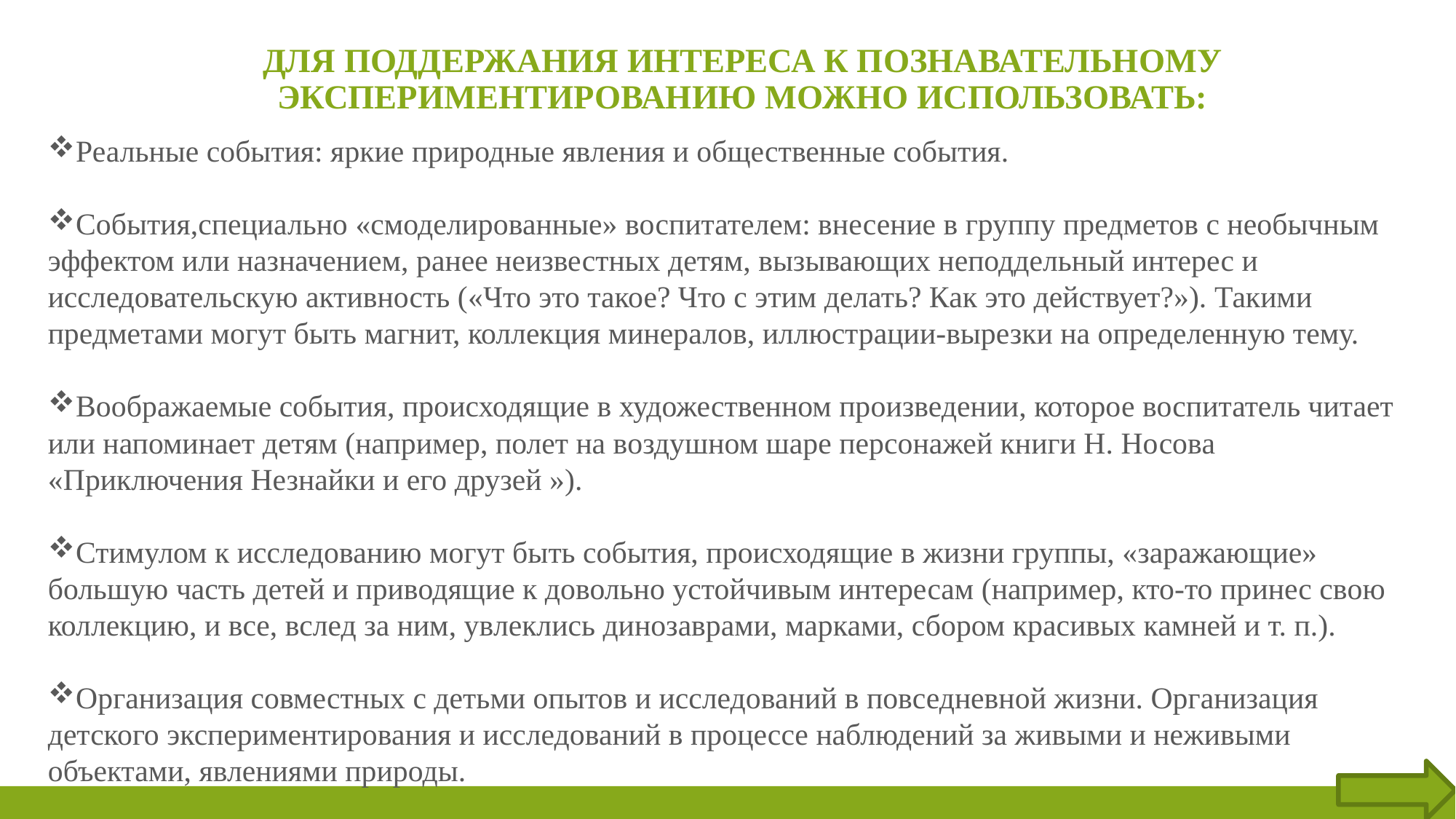

# для Поддержания интереса к познавательному экспериментированию можно использовать:
Реальные события: яркие природные явления и общественные события.

События,специально «смоделированные» воспитателем: внесение в группу предметов с необычным эффектом или назначением, ранее неизвестных детям, вызывающих неподдельный интерес и исследовательскую активность («Что это такое? Что с этим делать? Как это действует?»). Такими предметами могут быть магнит, коллекция минералов, иллюстрации-вырезки на определенную тему.

Воображаемые события, происходящие в художественном произведении, которое воспитатель читает или напоминает детям (например, полет на воздушном шаре персонажей книги Н. Носова «Приключения Незнайки и его друзей »).

Стимулом к исследованию могут быть события, происходящие в жизни группы, «заражающие» большую часть детей и приводящие к довольно устойчивым интересам (например, кто-то принес свою коллекцию, и все, вслед за ним, увлеклись динозаврами, марками, сбором красивых камней и т. п.).

Организация совместных с детьми опытов и исследований в повседневной жизни. Организация детского экспериментирования и исследований в процессе наблюдений за живыми и неживыми объектами, явлениями природы.